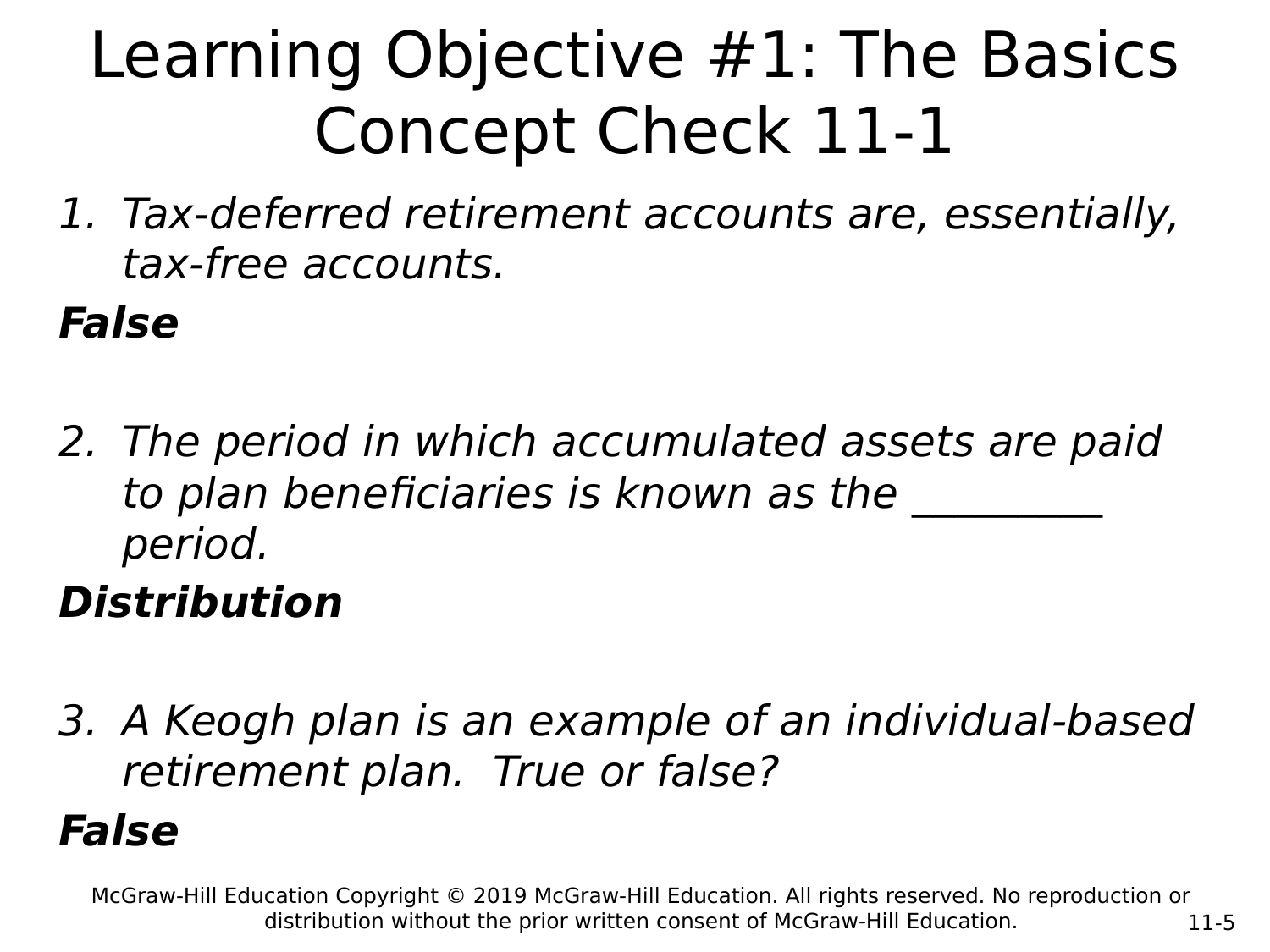

# Learning Objective #1: The Basics Concept Check 11-1
Tax-deferred retirement accounts are, essentially, tax-free accounts.
False

The period in which accumulated assets are paid to plan beneficiaries is known as the _________ period.
Distribution

A Keogh plan is an example of an individual-based retirement plan.  True or false?
False
McGraw-Hill Education Copyright © 2019 McGraw-Hill Education. All rights reserved. No reproduction or distribution without the prior written consent of McGraw-Hill Education.
11-5